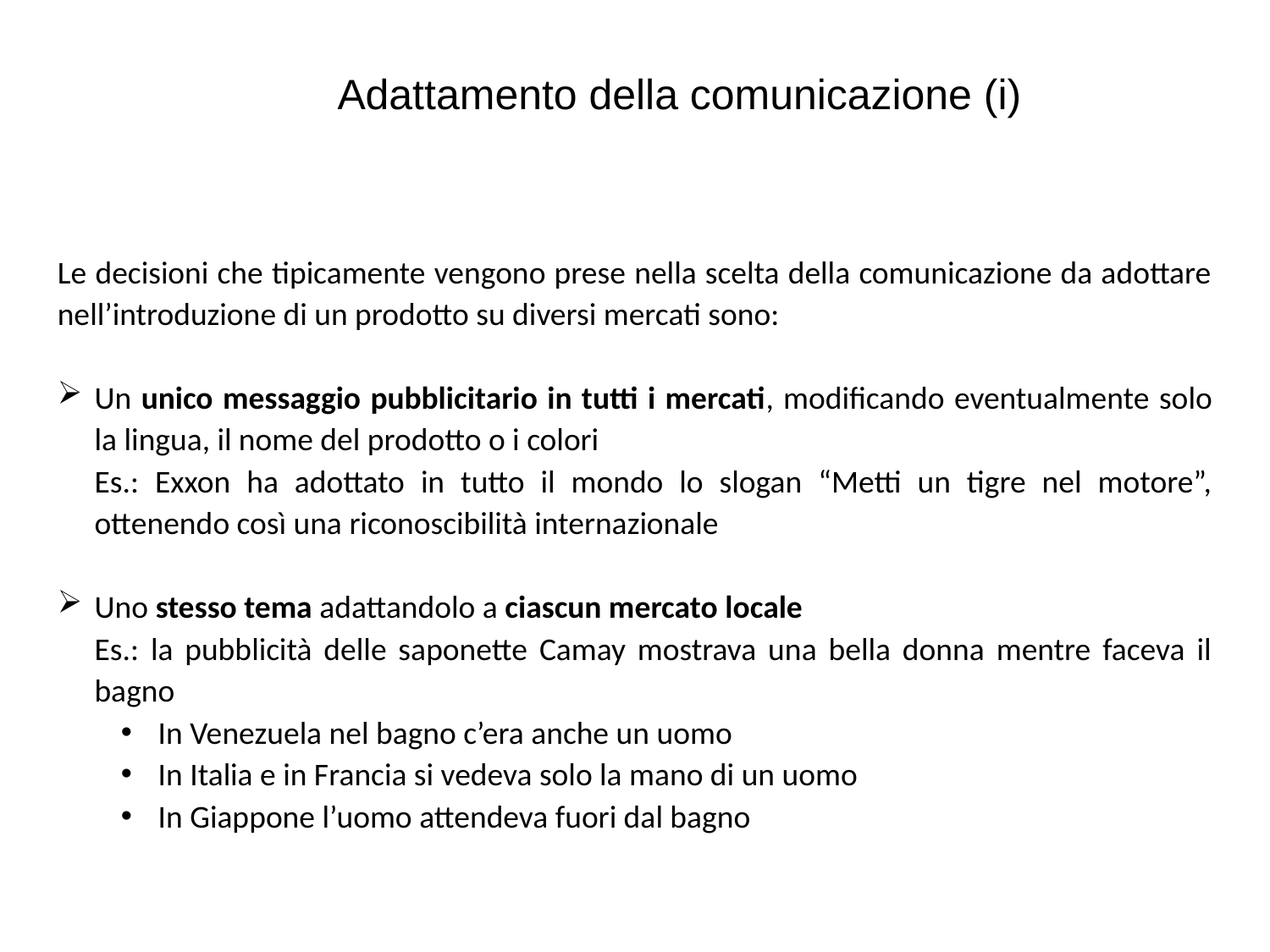

Adattamento della comunicazione (i)
Le decisioni che tipicamente vengono prese nella scelta della comunicazione da adottare nell’introduzione di un prodotto su diversi mercati sono:

Un unico messaggio pubblicitario in tutti i mercati, modificando eventualmente solo la lingua, il nome del prodotto o i colori
	Es.: Exxon ha adottato in tutto il mondo lo slogan “Metti un tigre nel motore”, ottenendo così una riconoscibilità internazionale

Uno stesso tema adattandolo a ciascun mercato locale
	Es.: la pubblicità delle saponette Camay mostrava una bella donna mentre faceva il bagno
In Venezuela nel bagno c’era anche un uomo
In Italia e in Francia si vedeva solo la mano di un uomo
In Giappone l’uomo attendeva fuori dal bagno